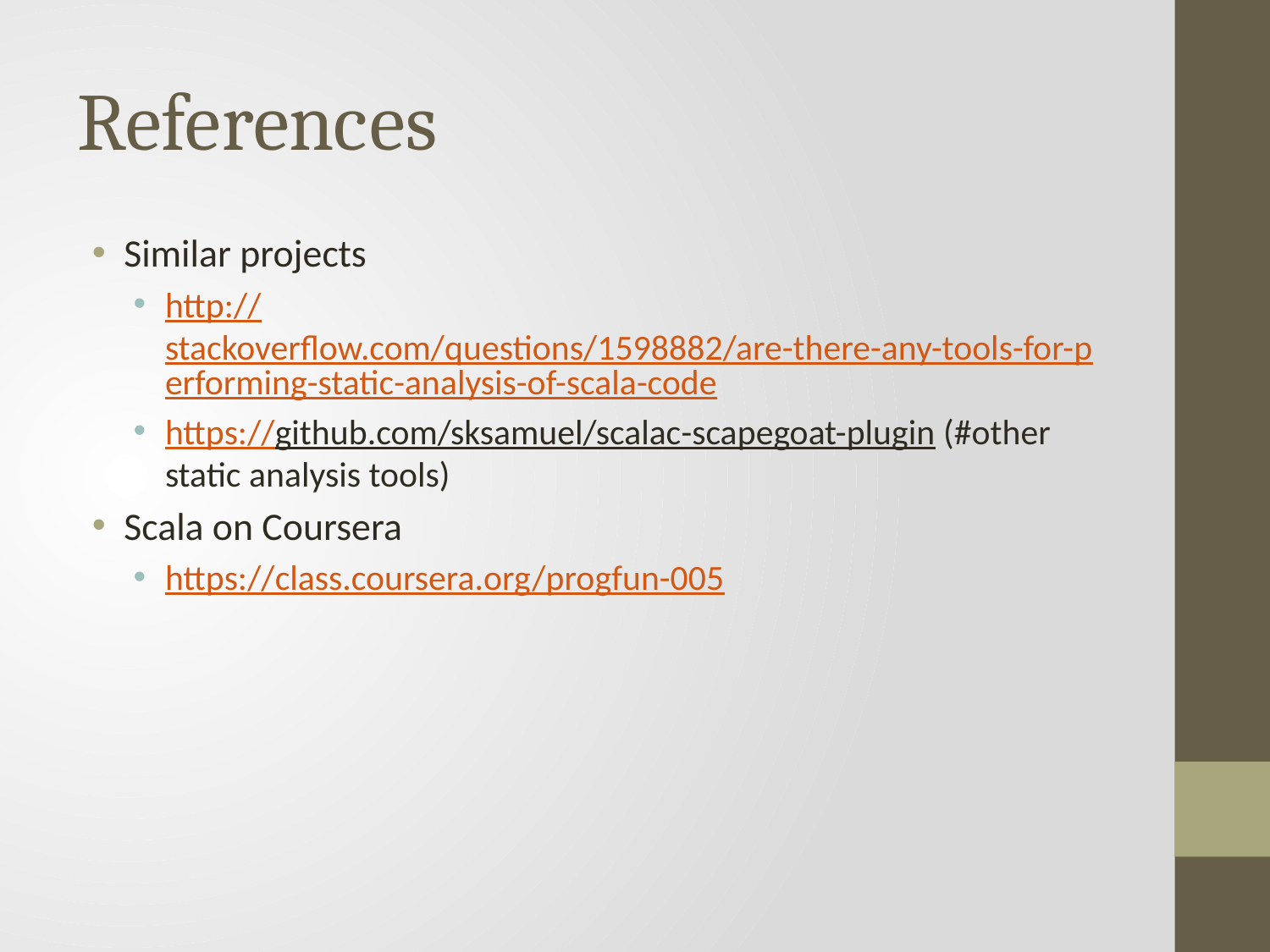

# References
Similar projects
http://stackoverflow.com/questions/1598882/are-there-any-tools-for-performing-static-analysis-of-scala-code
https://github.com/sksamuel/scalac-scapegoat-plugin (#other static analysis tools)
Scala on Coursera
https://class.coursera.org/progfun-005